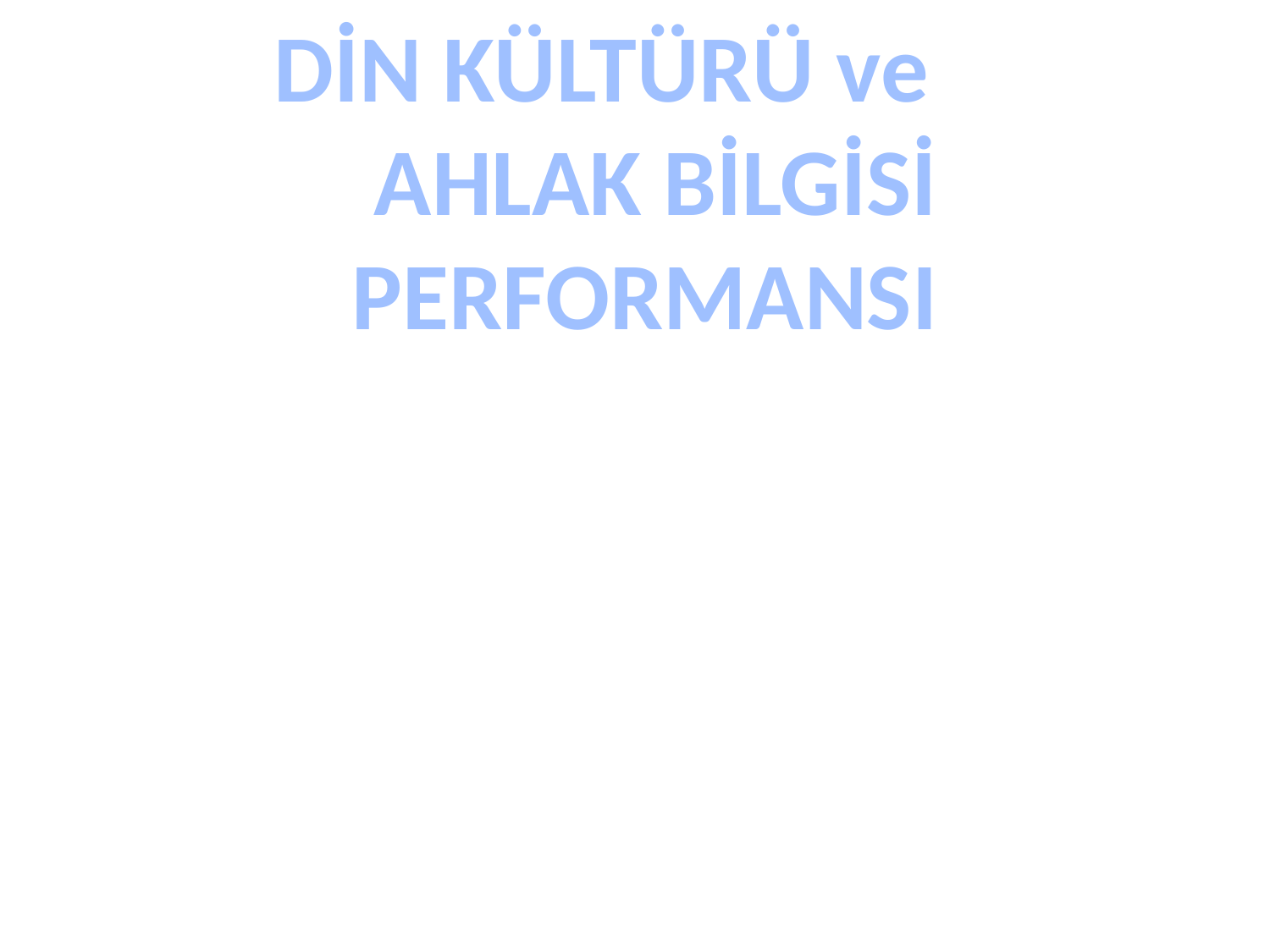

DİN KÜLTÜRÜ ve
 AHLAK BİLGİSİ PERFORMANSI
  AD: RABİA
  SOYAD: PARLAS
  NUMARA: 515
  SINIF: 8/A
  KONU: KUL HAKKI